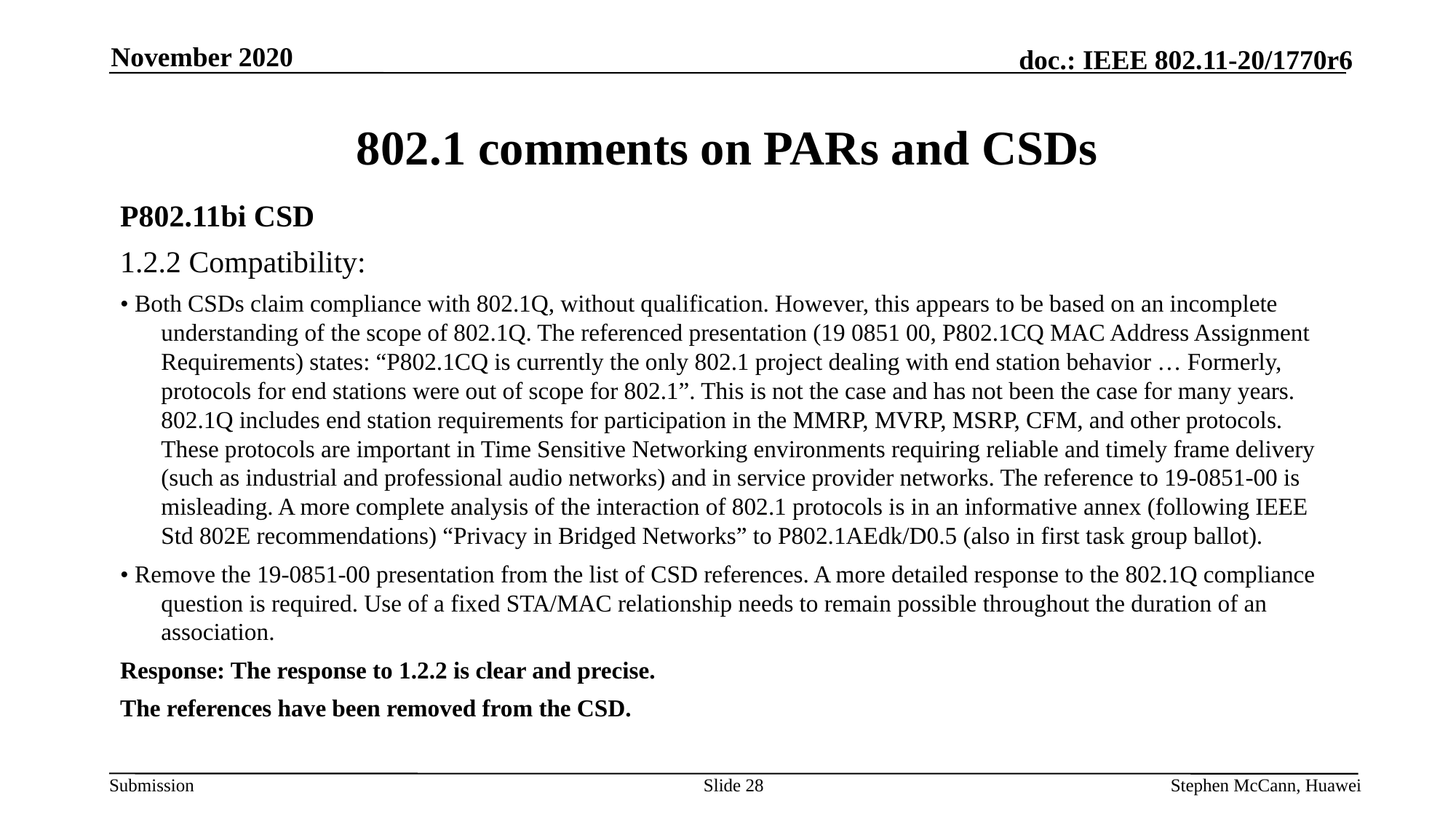

November 2020
# 802.1 comments on PARs and CSDs
P802.11bi CSD
1.2.2 Compatibility:
• Both CSDs claim compliance with 802.1Q, without qualification. However, this appears to be based on an incomplete understanding of the scope of 802.1Q. The referenced presentation (19 0851 00, P802.1CQ MAC Address Assignment Requirements) states: “P802.1CQ is currently the only 802.1 project dealing with end station behavior … Formerly, protocols for end stations were out of scope for 802.1”. This is not the case and has not been the case for many years. 802.1Q includes end station requirements for participation in the MMRP, MVRP, MSRP, CFM, and other protocols. These protocols are important in Time Sensitive Networking environments requiring reliable and timely frame delivery (such as industrial and professional audio networks) and in service provider networks. The reference to 19-0851-00 is misleading. A more complete analysis of the interaction of 802.1 protocols is in an informative annex (following IEEE Std 802E recommendations) “Privacy in Bridged Networks” to P802.1AEdk/D0.5 (also in first task group ballot).
• Remove the 19-0851-00 presentation from the list of CSD references. A more detailed response to the 802.1Q compliance question is required. Use of a fixed STA/MAC relationship needs to remain possible throughout the duration of an association.
Response: The response to 1.2.2 is clear and precise.
The references have been removed from the CSD.
Slide 28
Stephen McCann, Huawei